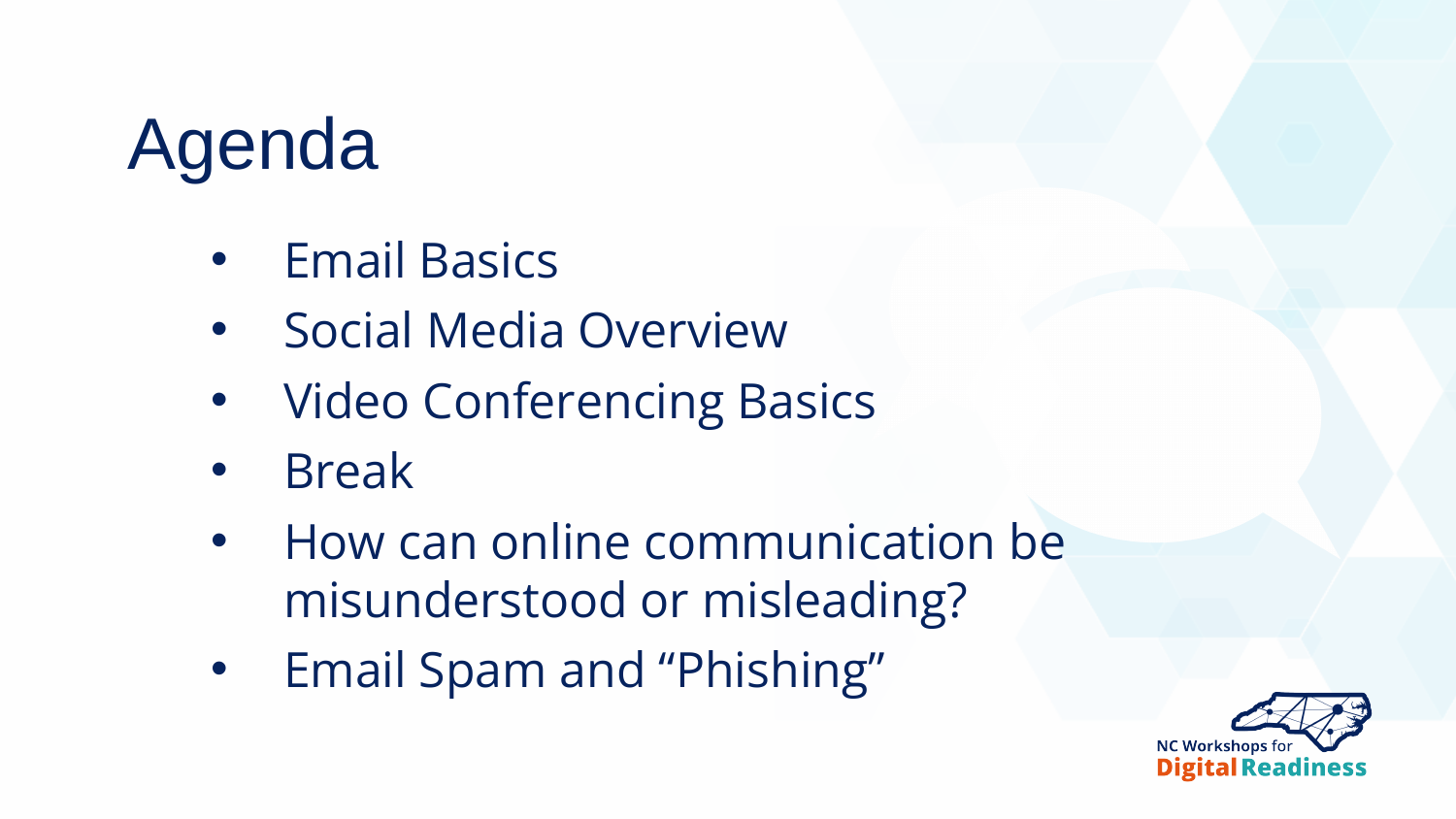

# Agenda
Email Basics
Social Media Overview
Video Conferencing Basics
Break
How can online communication be misunderstood or misleading?
Email Spam and “Phishing”